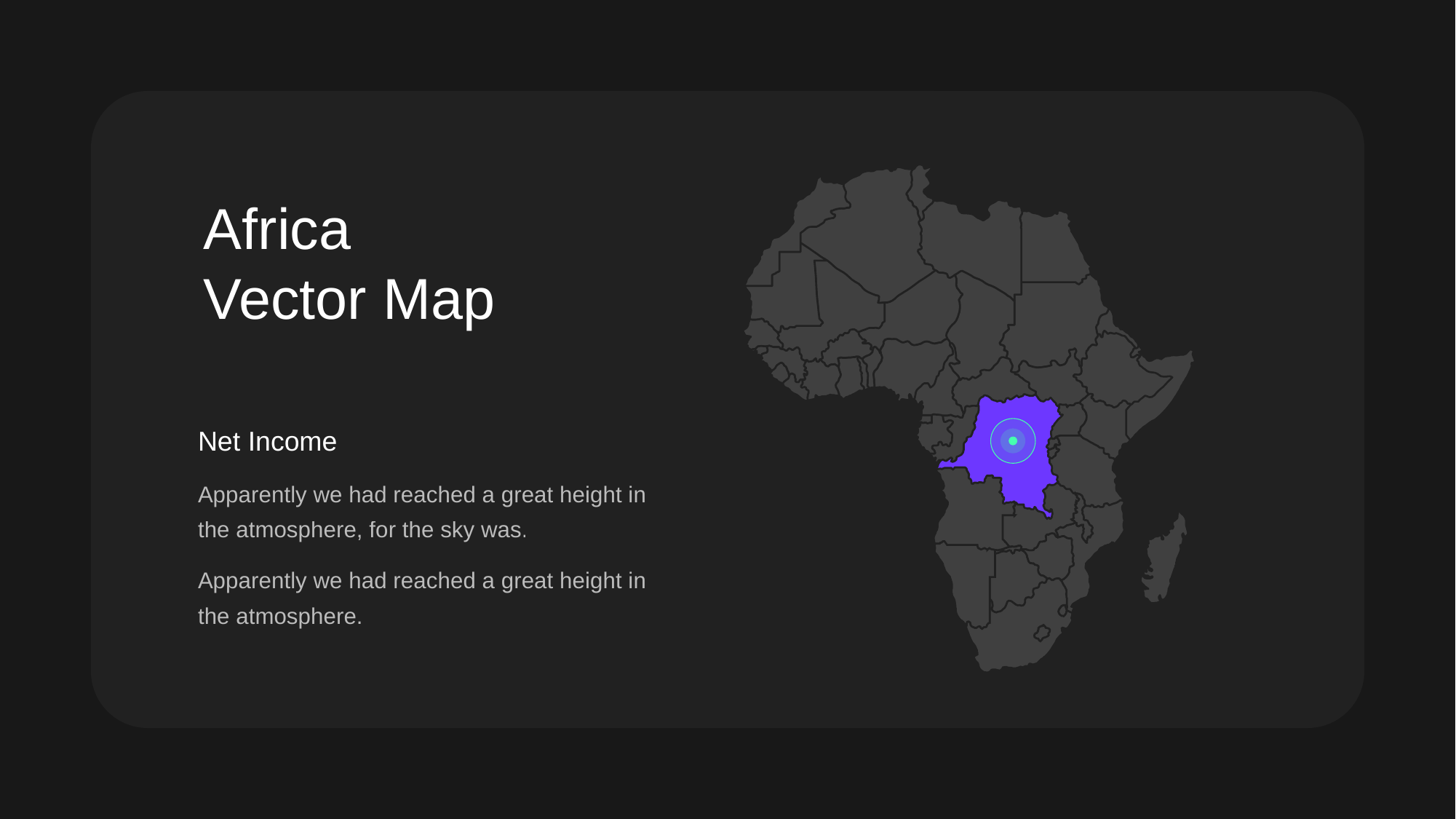

Africa
Vector Map
Net Income
Apparently we had reached a great height in the atmosphere, for the sky was.
Apparently we had reached a great height in the atmosphere.